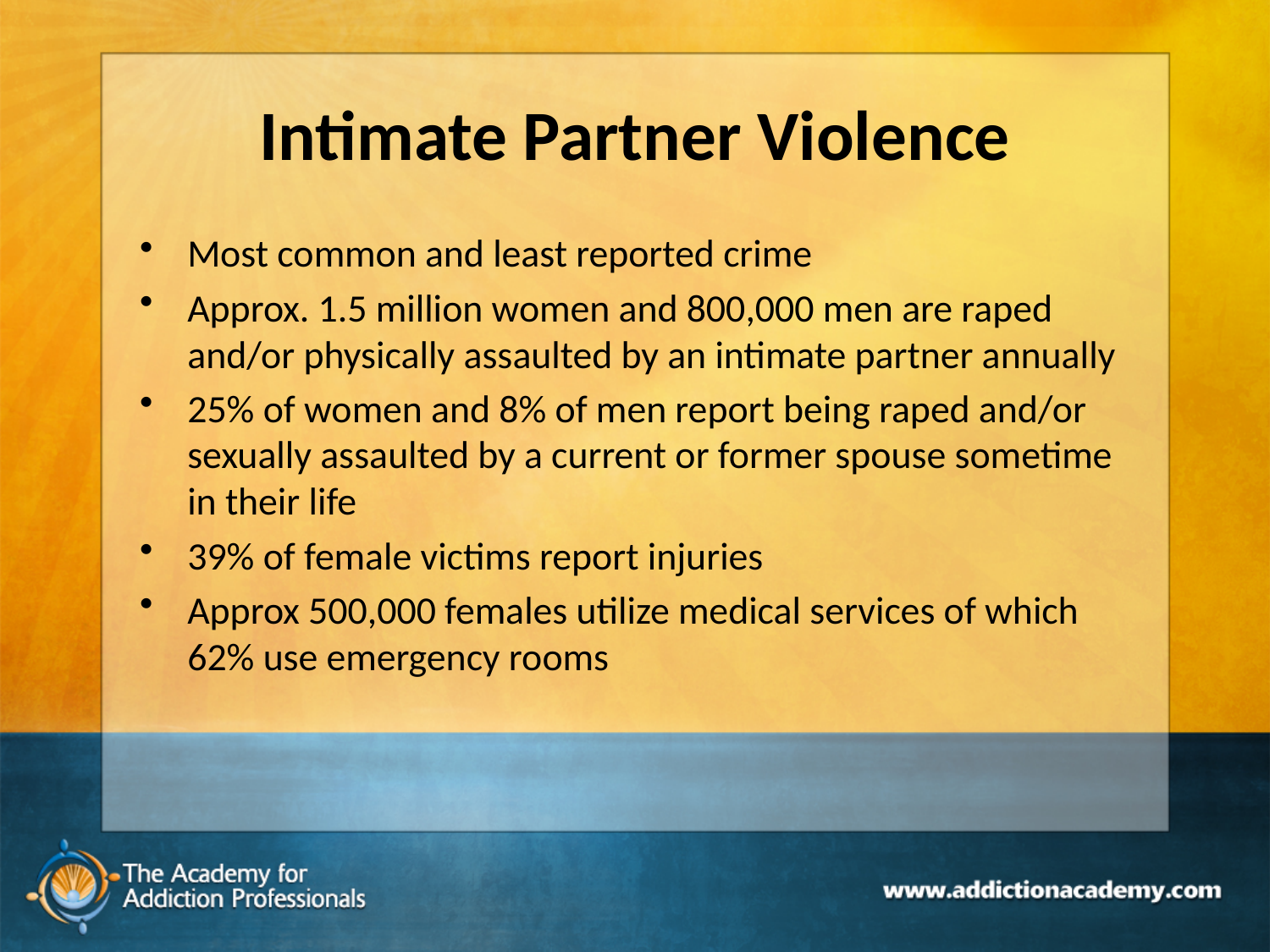

# Intimate Partner Violence
Most common and least reported crime
Approx. 1.5 million women and 800,000 men are raped and/or physically assaulted by an intimate partner annually
25% of women and 8% of men report being raped and/or sexually assaulted by a current or former spouse sometime in their life
39% of female victims report injuries
Approx 500,000 females utilize medical services of which 62% use emergency rooms